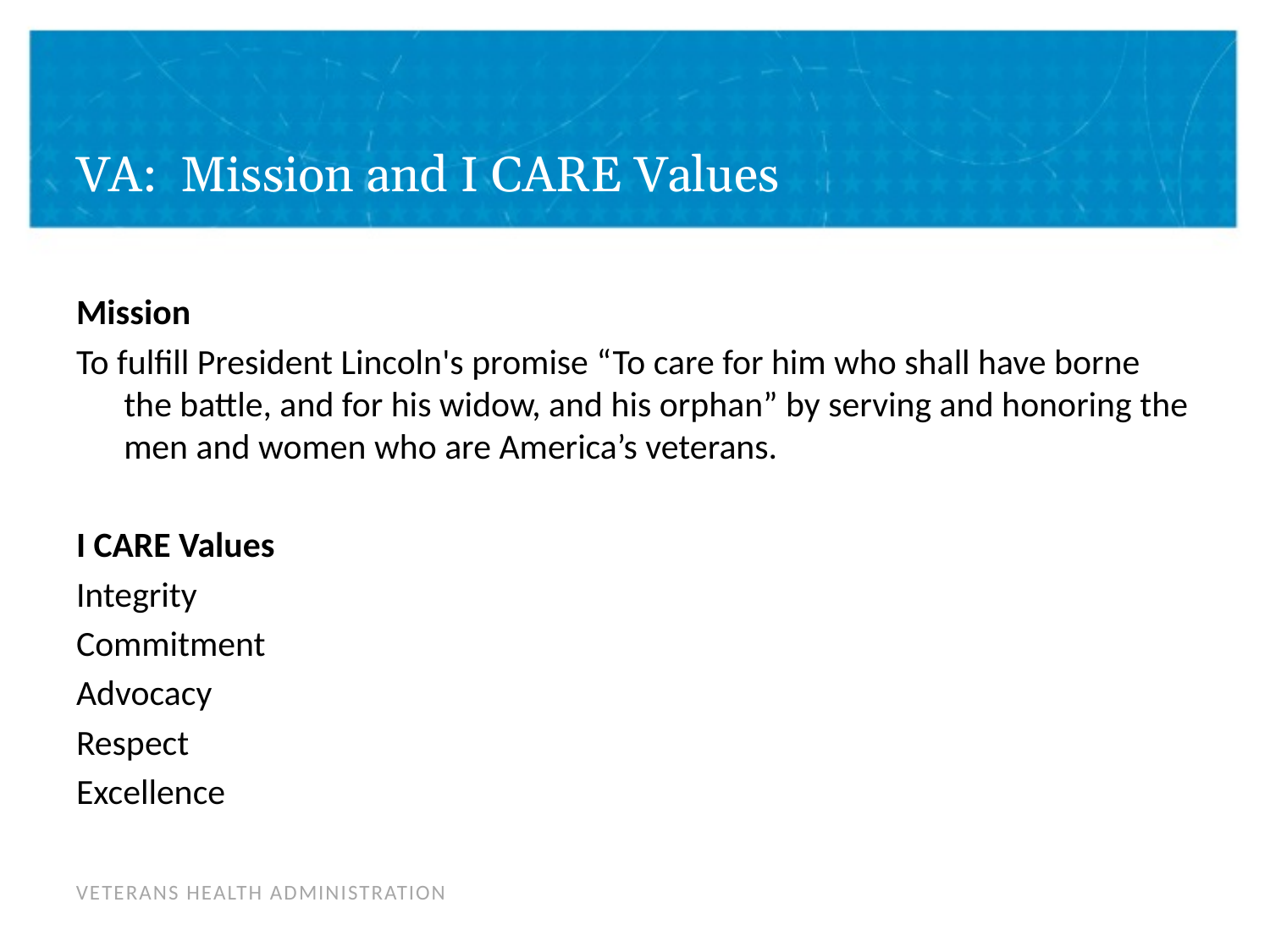

# VA:  Mission and I CARE Values
Mission
To fulfill President Lincoln's promise “To care for him who shall have borne the battle, and for his widow, and his orphan” by serving and honoring the men and women who are America’s veterans.

I CARE Values
Integrity
Commitment
Advocacy
Respect
Excellence